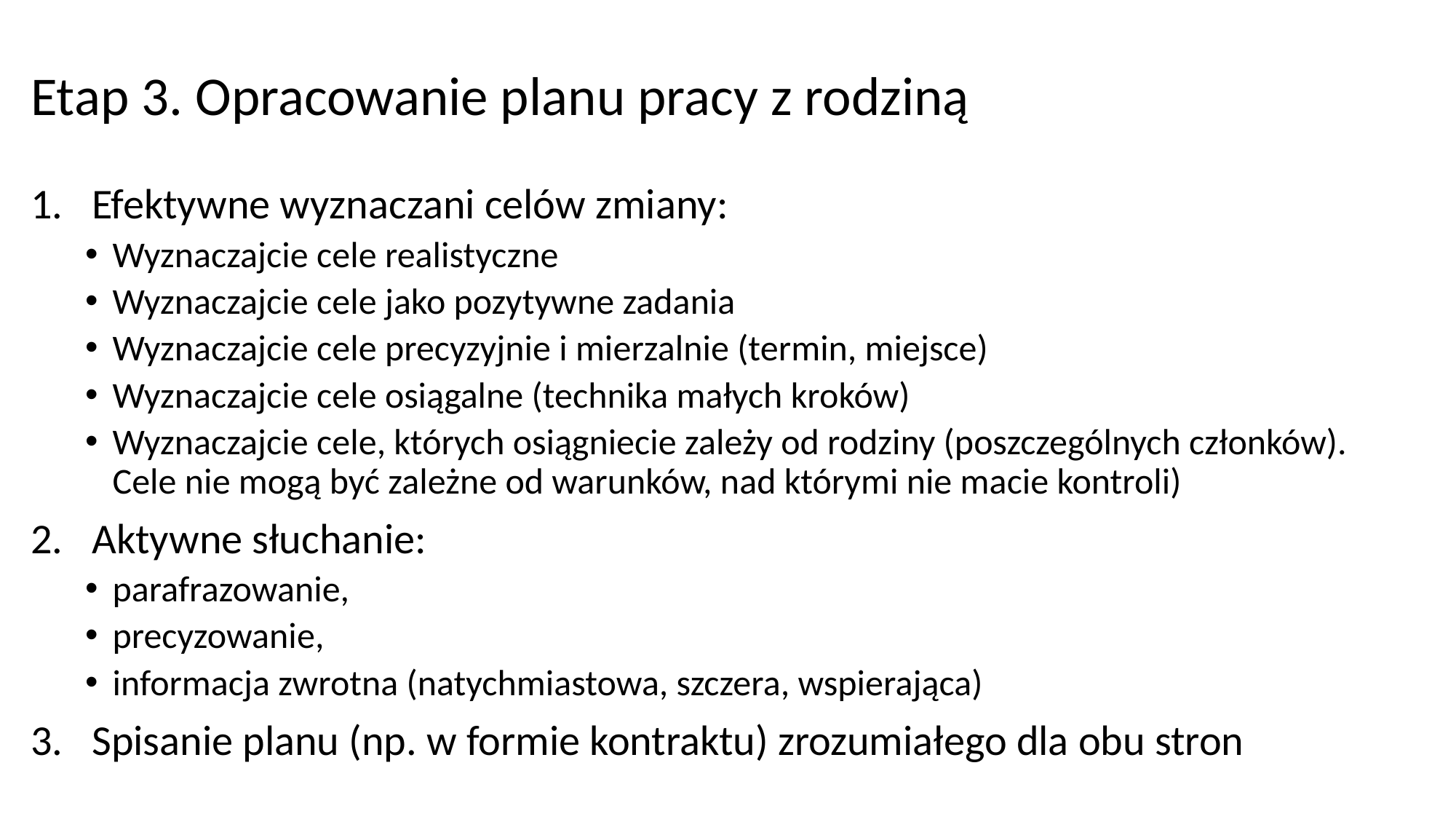

# Etap 3. Opracowanie planu pracy z rodziną
Efektywne wyznaczani celów zmiany:
Wyznaczajcie cele realistyczne
Wyznaczajcie cele jako pozytywne zadania
Wyznaczajcie cele precyzyjnie i mierzalnie (termin, miejsce)
Wyznaczajcie cele osiągalne (technika małych kroków)
Wyznaczajcie cele, których osiągniecie zależy od rodziny (poszczególnych członków). Cele nie mogą być zależne od warunków, nad którymi nie macie kontroli)
Aktywne słuchanie:
parafrazowanie,
precyzowanie,
informacja zwrotna (natychmiastowa, szczera, wspierająca)
Spisanie planu (np. w formie kontraktu) zrozumiałego dla obu stron